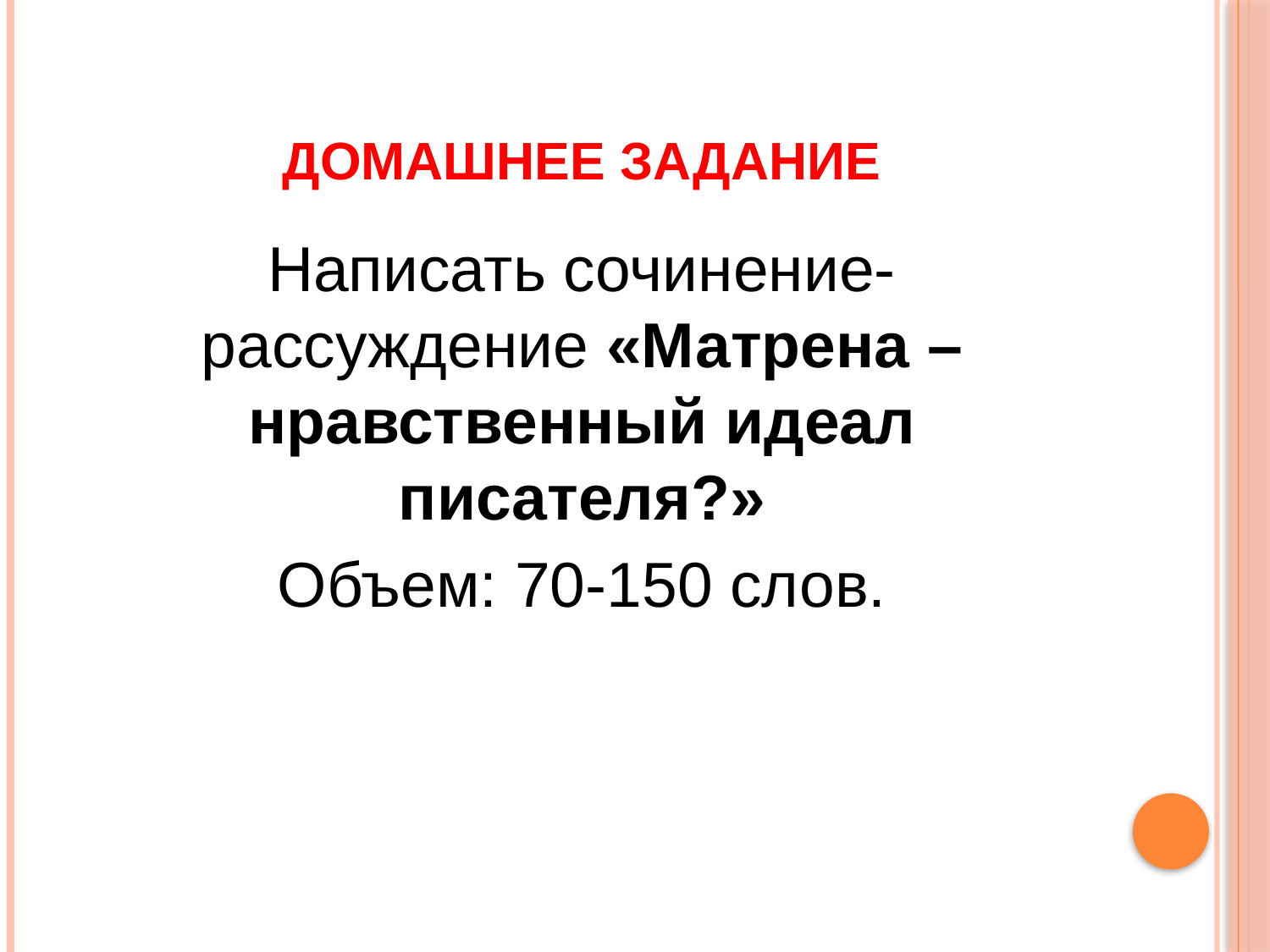

# Домашнее задание
Написать сочинение-рассуждение «Матрена – нравственный идеал писателя?»
Объем: 70-150 слов.